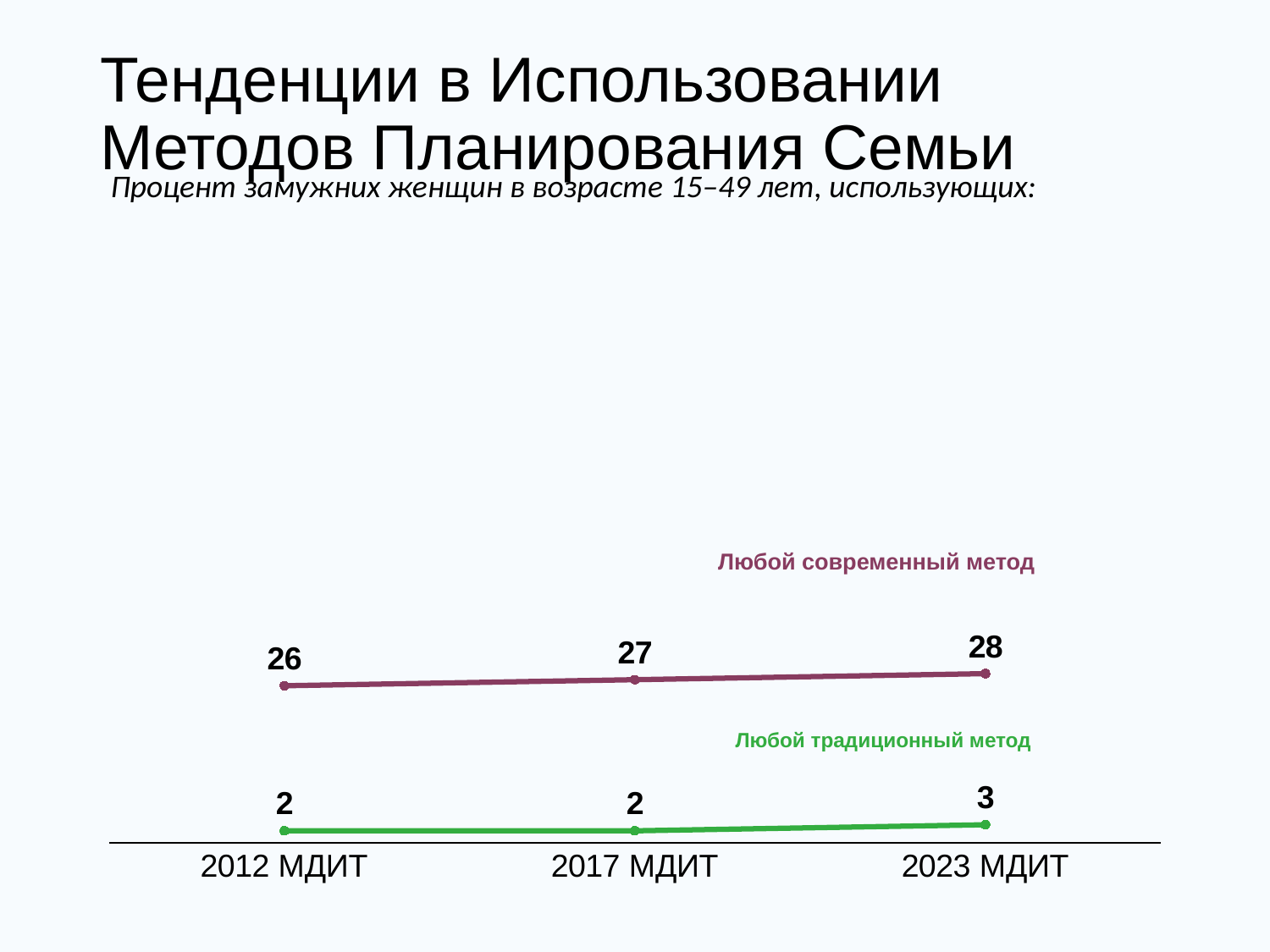

# Тенденции в Использовании Методов Планирования Семьи
Процент замужних женщин в возрасте 15–49 лет, использующих:

### Chart

| Category | Любой метод | Любой традиционный |
|---|---|---|
| 2012 МДИТ | 26.0 | 2.0 |
| 2017 МДИТ | 27.0 | 2.0 |
| 2023 МДИТ | 28.0 | 3.0 |
Любой современный метод
Любой традиционный метод